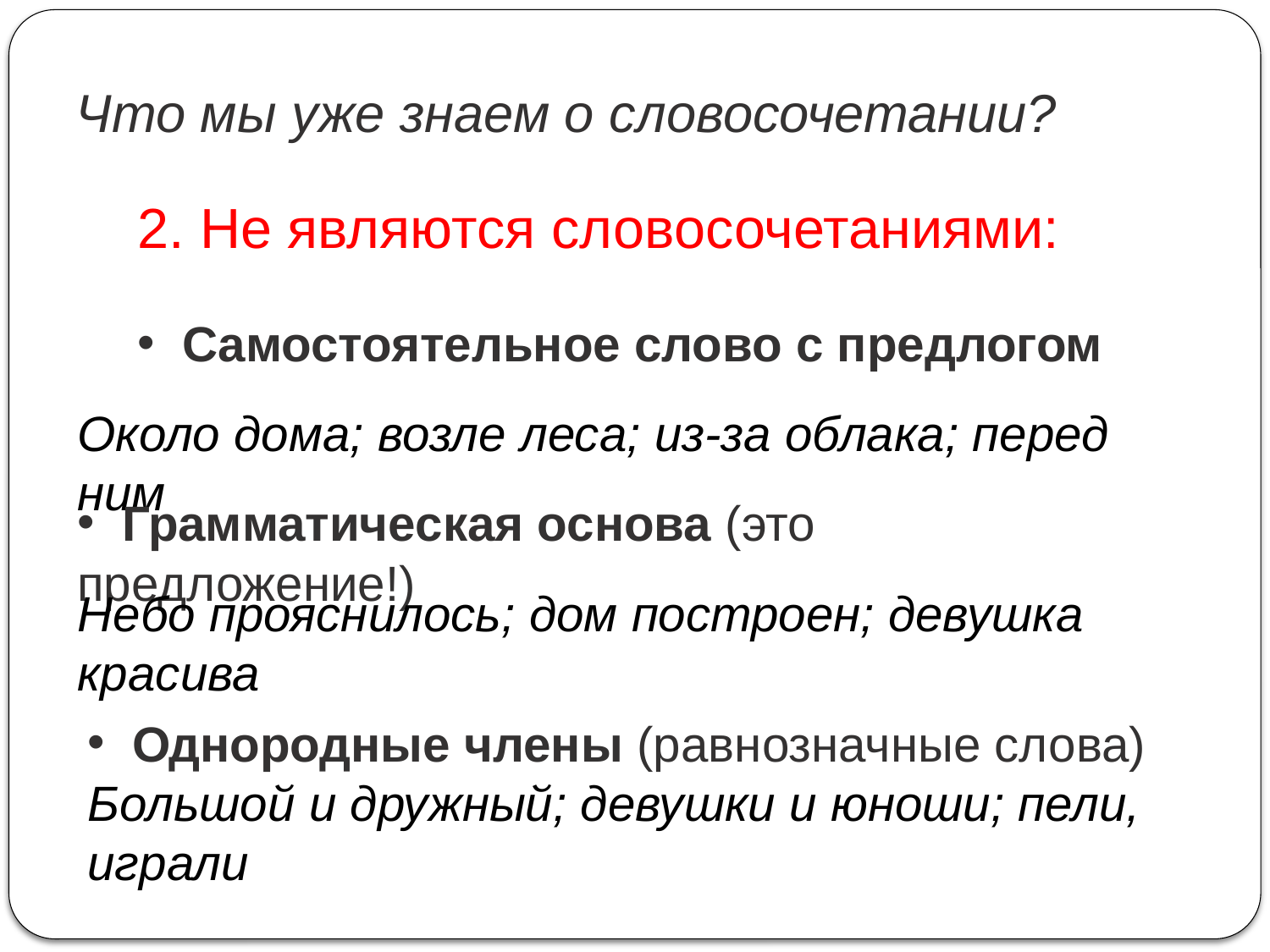

# Что мы уже знаем о словосочетании?
2. Не являются словосочетаниями:
  Самостоятельное слово с предлогом
Около дома; возле леса; из-за облака; перед ним
  Грамматическая основа (это предложение!)
Небо прояснилось; дом построен; девушка красива
  Однородные члены (равнозначные слова)
Большой и дружный; девушки и юноши; пели, играли